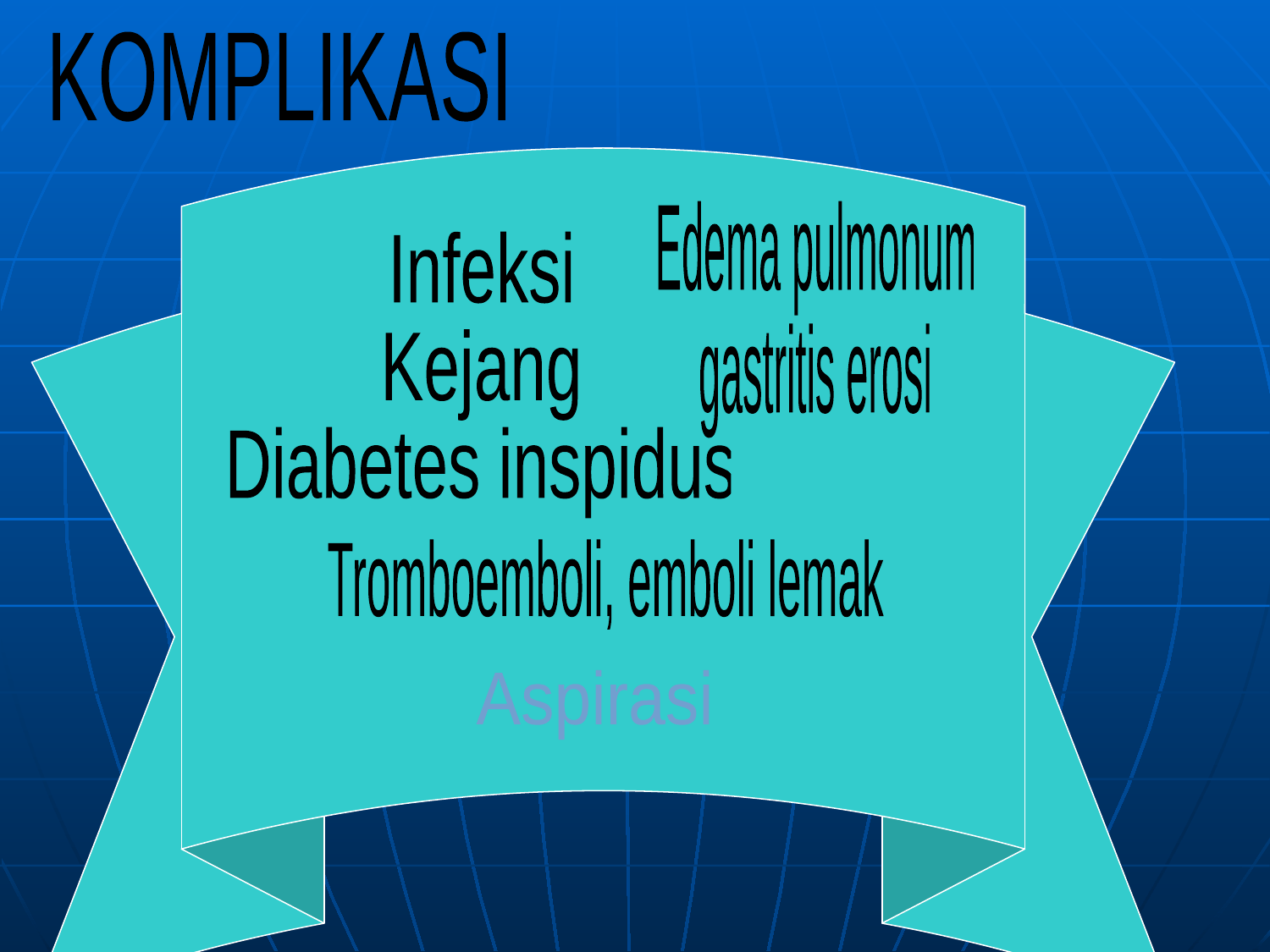

KOMPLIKASI
#

Infeksi
Kejang
Diabetes inspidus

Edema pulmonum
gastritis erosi

Tromboemboli, emboli lemak

Aspirasi